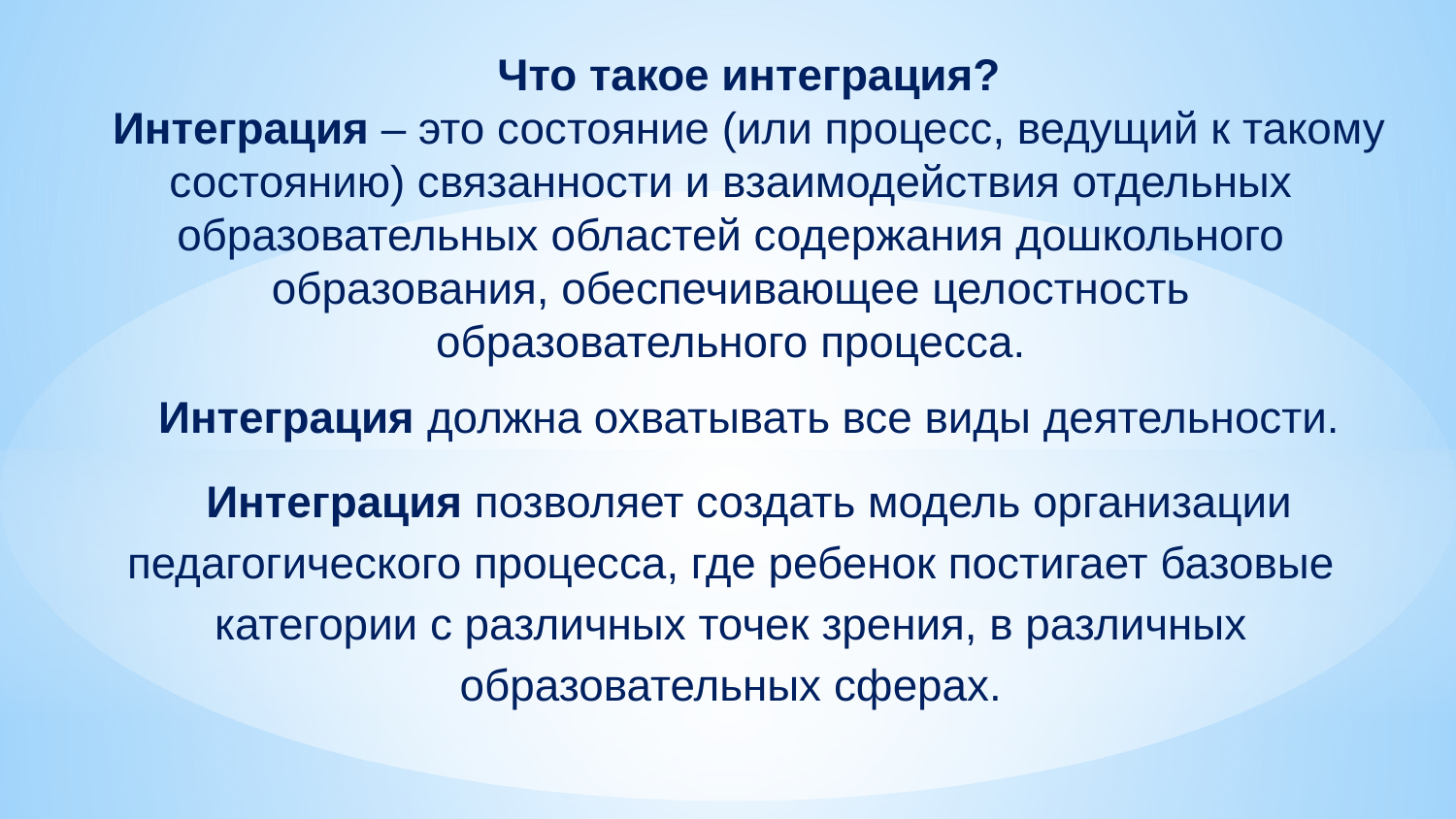

Что такое интеграция?
Интеграция – это состояние (или процесс, ведущий к такому состоянию) связанности и взаимодействия отдельных образовательных областей содержания дошкольного образования, обеспечивающее целостность образовательного процесса.
Интеграция должна охватывать все виды деятельности.
Интеграция позволяет создать модель организации педагогического процесса, где ребенок постигает базовые категории с различных точек зрения, в различных образовательных сферах.
#